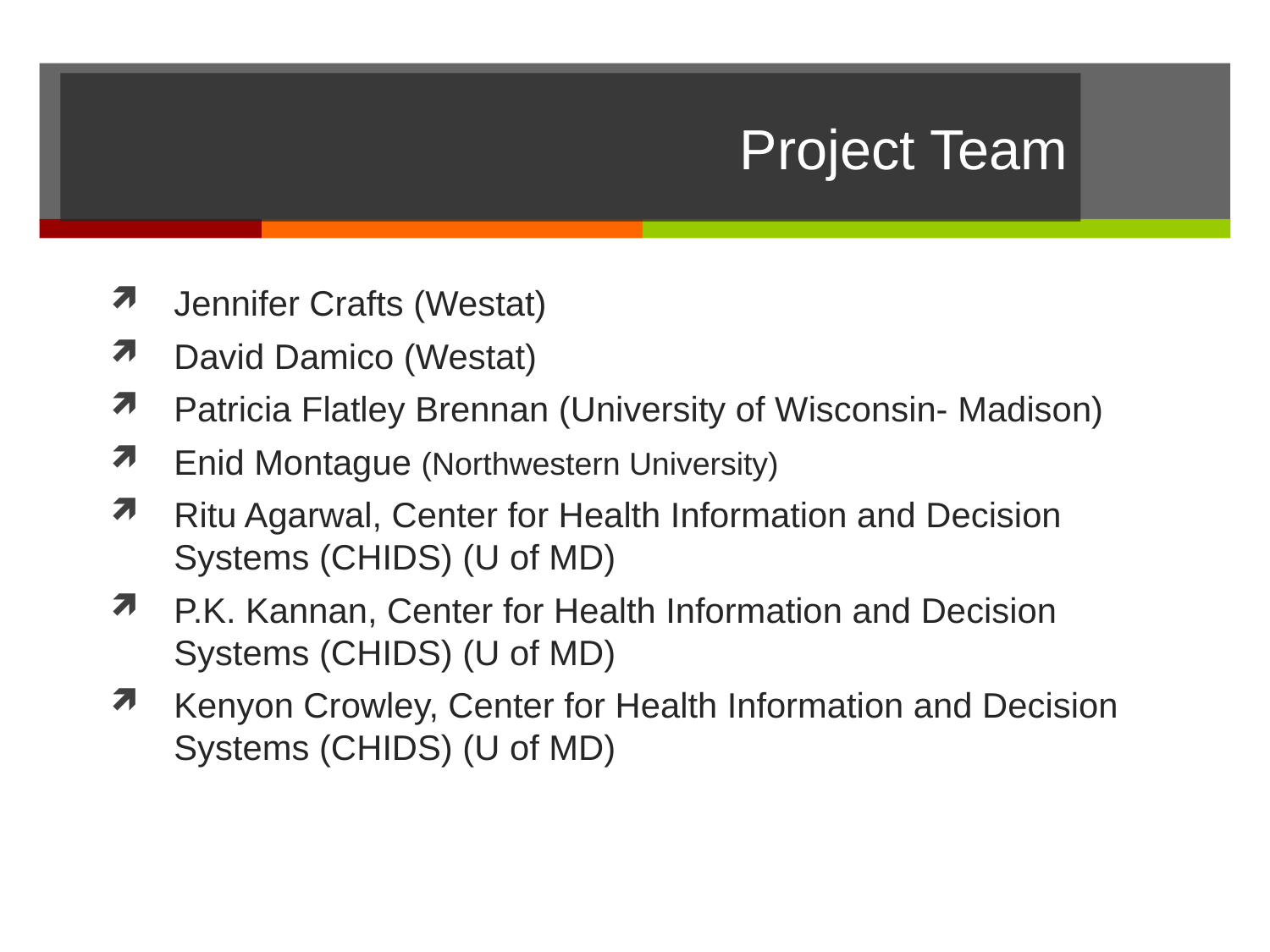

# Project Team

Jennifer Crafts (Westat)
David Damico (Westat)
Patricia Flatley Brennan (University of Wisconsin- Madison)
Enid Montague (Northwestern University)
Ritu Agarwal, Center for Health Information and Decision Systems (CHIDS) (U of MD)
P.K. Kannan, Center for Health Information and Decision Systems (CHIDS) (U of MD)
Kenyon Crowley, Center for Health Information and Decision Systems (CHIDS) (U of MD)